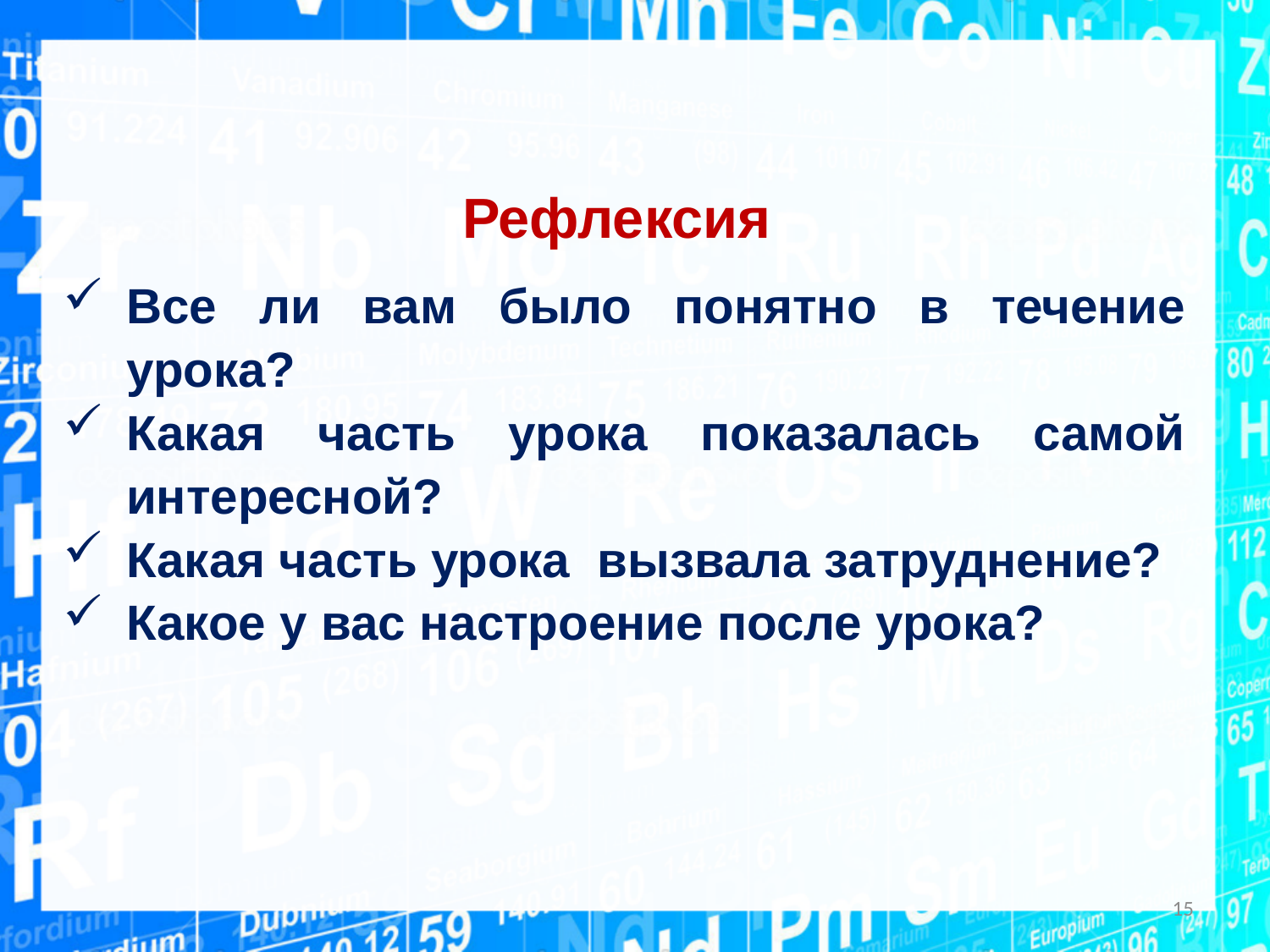

Рефлексия

Все ли вам было понятно в течение урока?
Какая часть урока показалась самой интересной?
Какая часть урока  вызвала затруднение?
Какое у вас настроение после урока?
15